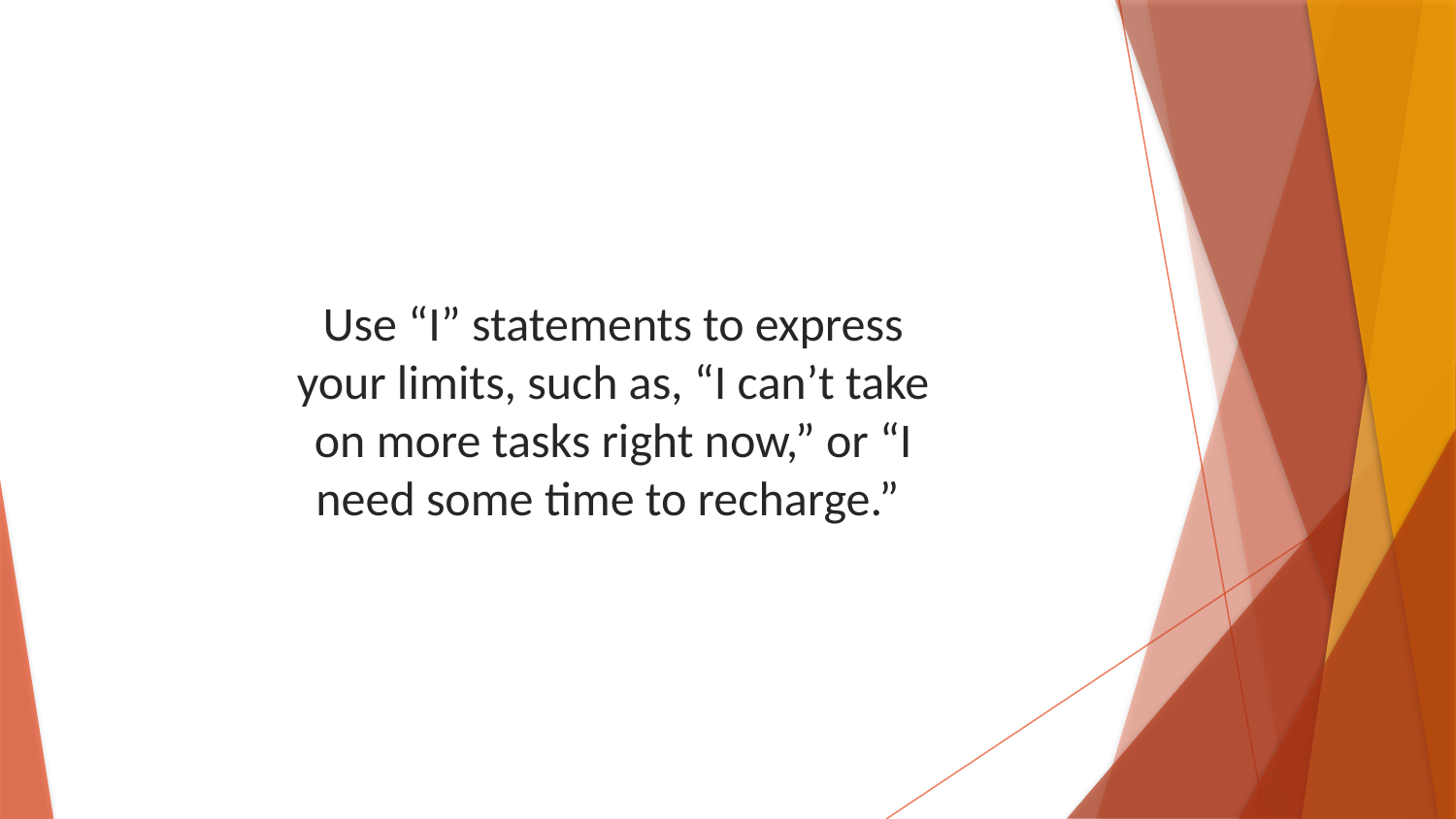

Use “I” statements to express your limits, such as, “I can’t take on more tasks right now,” or “I need some time to recharge.”